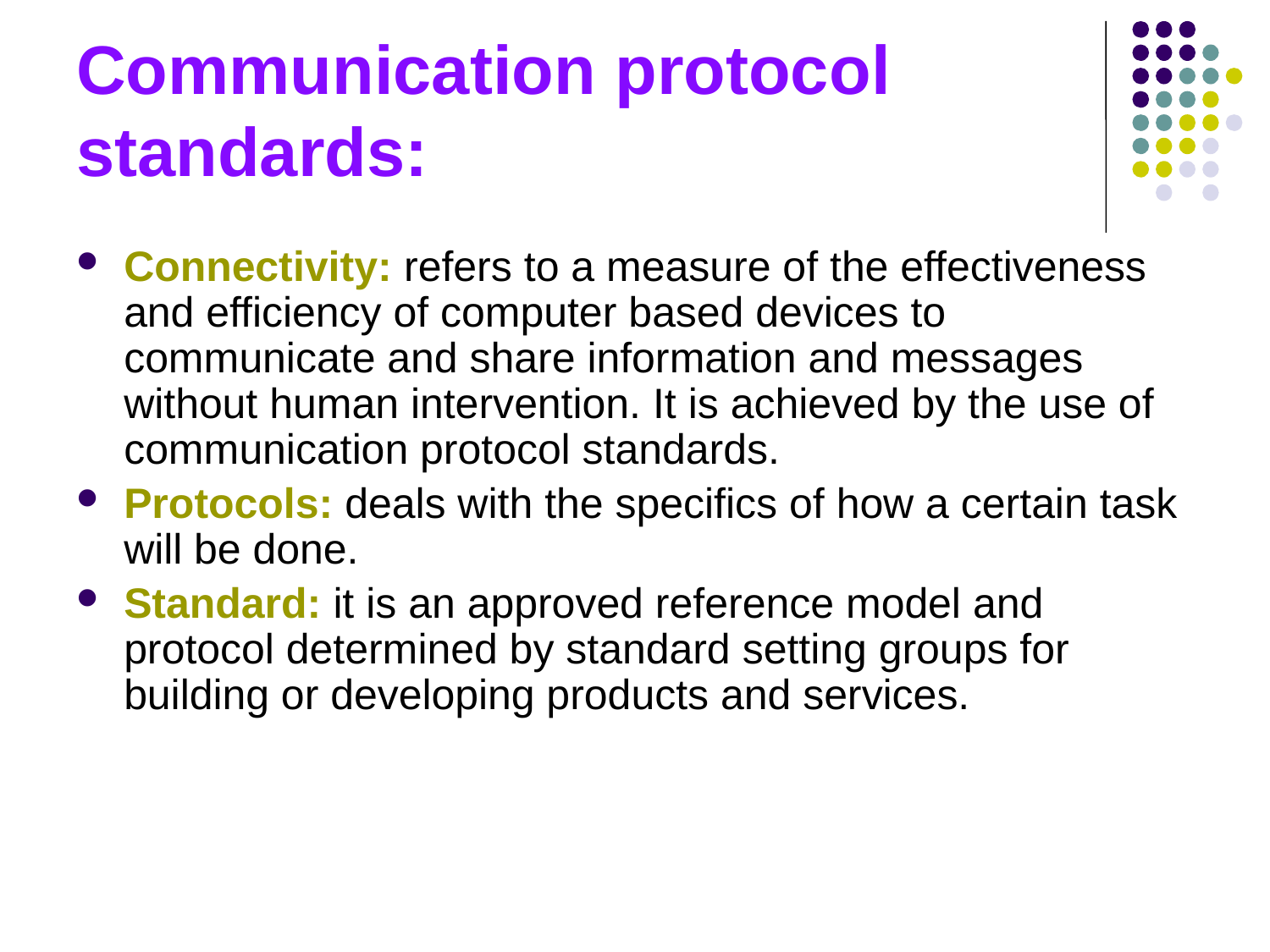

# Communication protocol standards:
Connectivity: refers to a measure of the effectiveness and efficiency of computer based devices to communicate and share information and messages without human intervention. It is achieved by the use of communication protocol standards.
Protocols: deals with the specifics of how a certain task will be done.
Standard: it is an approved reference model and protocol determined by standard setting groups for building or developing products and services.